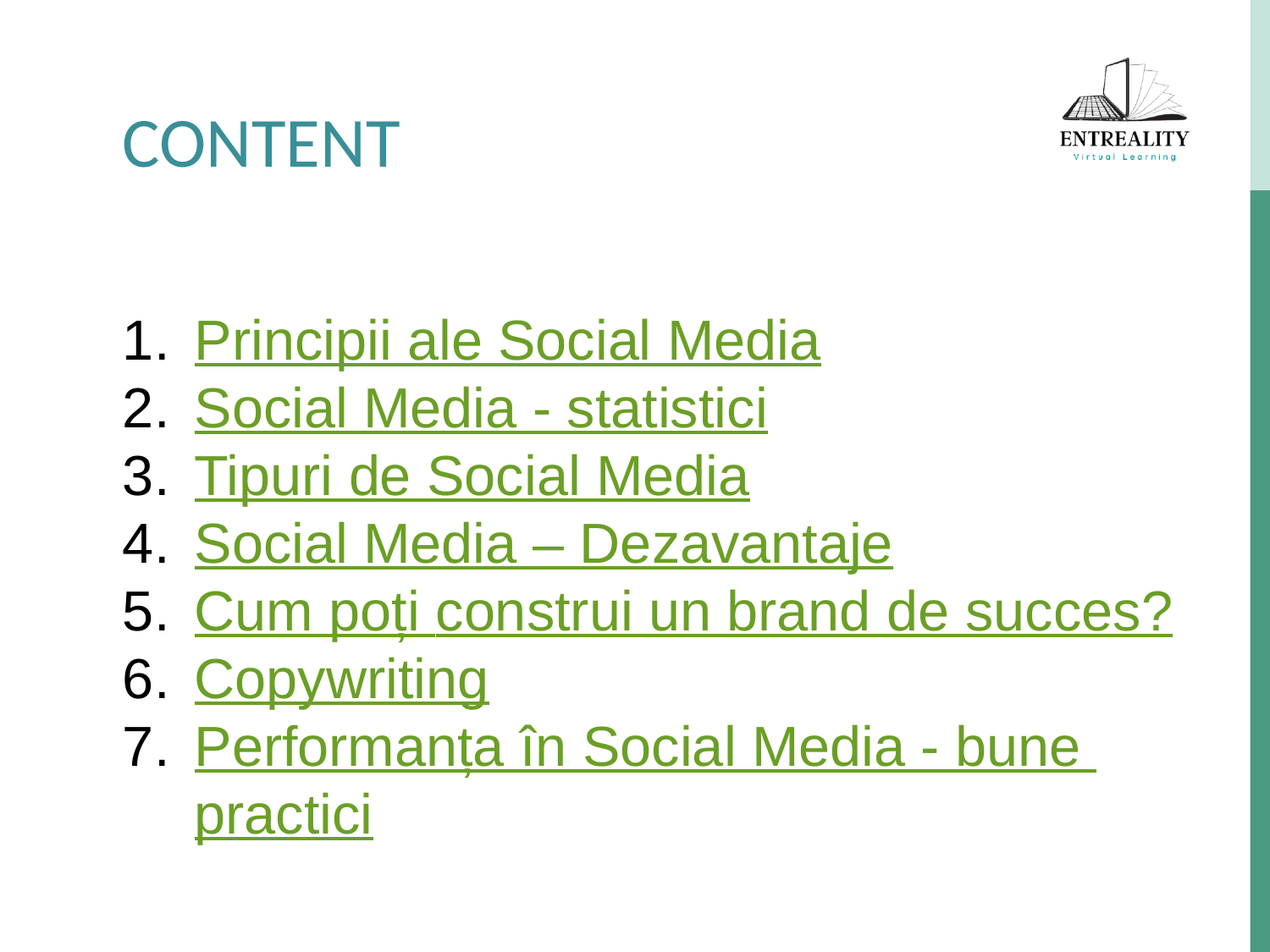

CONTENT
Principii ale Social Media
Social Media - statistici
Tipuri de Social Media
Social Media – Dezavantaje
Cum poți construi un brand de succes?
Copywriting
Performanța în Social Media - bune practici